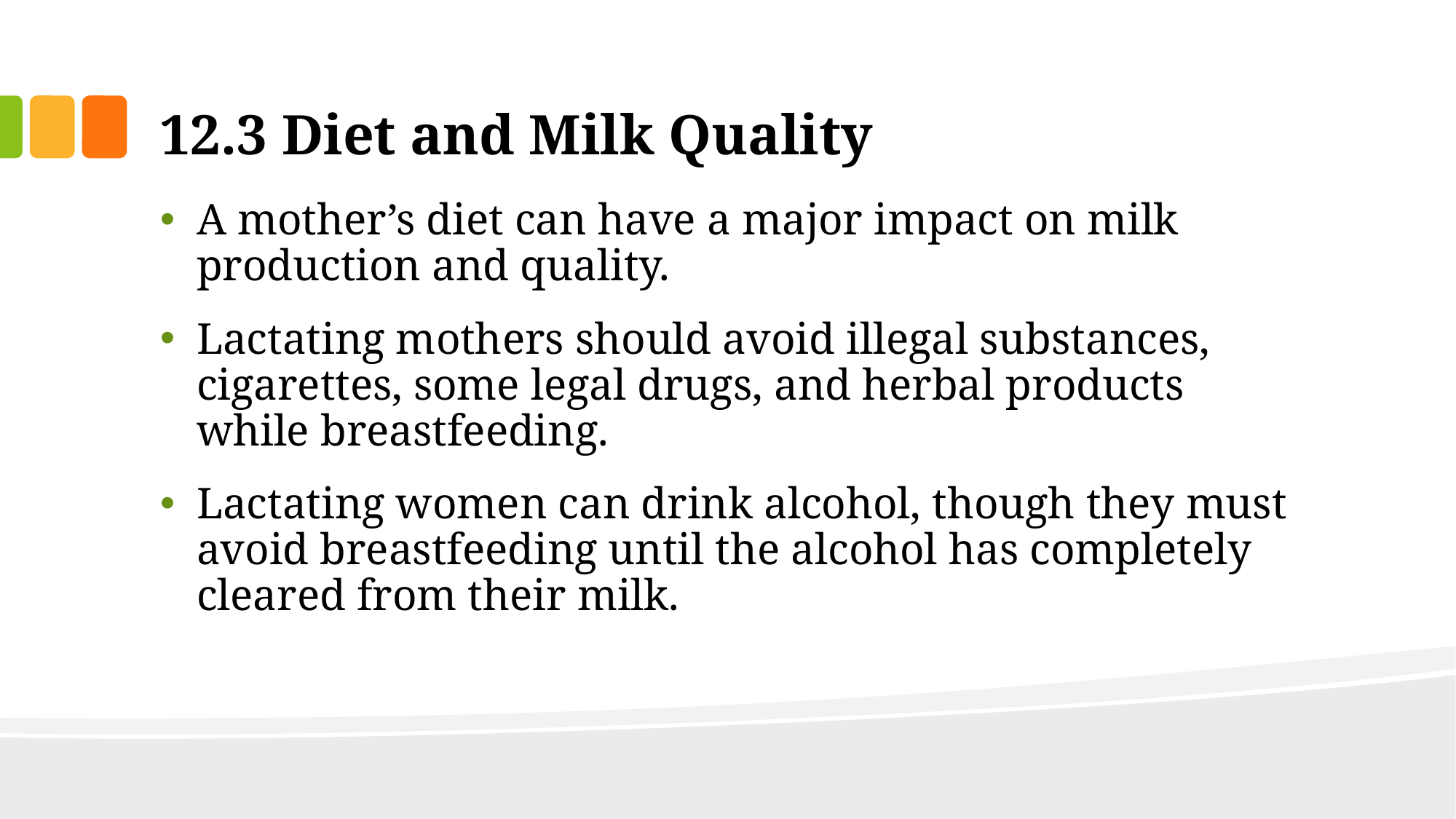

# 12.3 Diet and Milk Quality
A mother’s diet can have a major impact on milk production and quality.
Lactating mothers should avoid illegal substances, cigarettes, some legal drugs, and herbal products while breastfeeding.
Lactating women can drink alcohol, though they must avoid breastfeeding until the alcohol has completely cleared from their milk.